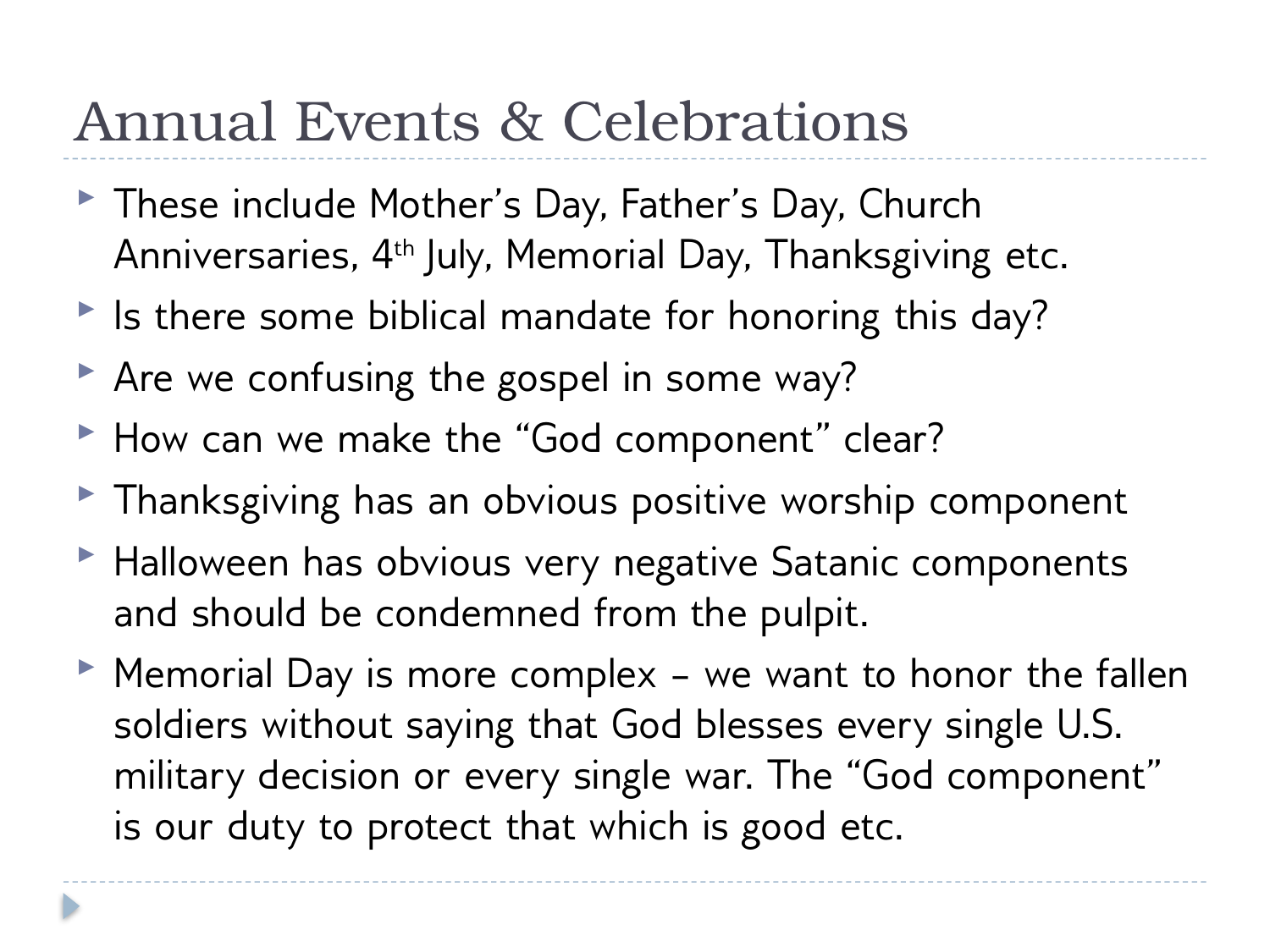

# Annual Events & Celebrations
These include Mother’s Day, Father’s Day, Church Anniversaries, 4th July, Memorial Day, Thanksgiving etc.
Is there some biblical mandate for honoring this day?
Are we confusing the gospel in some way?
How can we make the “God component” clear?
Thanksgiving has an obvious positive worship component
Halloween has obvious very negative Satanic components and should be condemned from the pulpit.
Memorial Day is more complex – we want to honor the fallen soldiers without saying that God blesses every single U.S. military decision or every single war. The “God component” is our duty to protect that which is good etc.